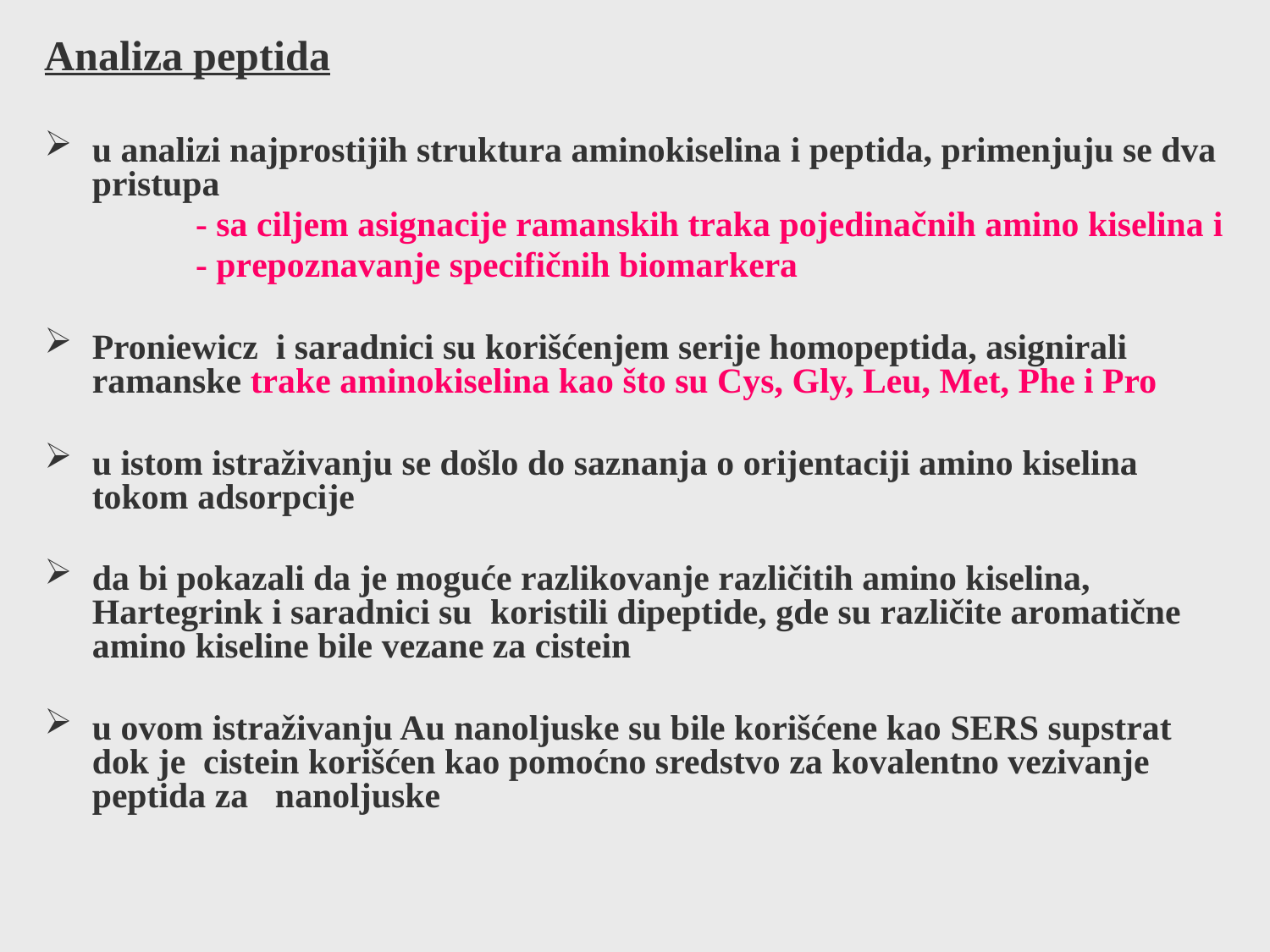

Analiza peptida

u analizi najprostijih struktura aminokiselina i peptida, primenjuju se dva  pristupa
                 - sa ciljem asignacije ramanskih traka pojedinačnih amino kiselina i
                 - prepoznavanje specifičnih biomarkera

Proniewicz  i saradnici su korišćenjem serije homopeptida, asignirali ramanske trake aminokiselina kao što su Cys, Gly, Leu, Met, Phe i Pro

u istom istraživanju se došlo do saznanja o orijentaciji amino kiselina tokom adsorpcije

da bi pokazali da je moguće razlikovanje različitih amino kiselina, Hartegrink i saradnici su  koristili dipeptide, gde su različite aromatične amino kiseline bile vezane za cistein

u ovom istraživanju Au nanoljuske su bile korišćene kao SERS supstrat dok je  cistein korišćen kao pomoćno sredstvo za kovalentno vezivanje peptida za   nanoljuske